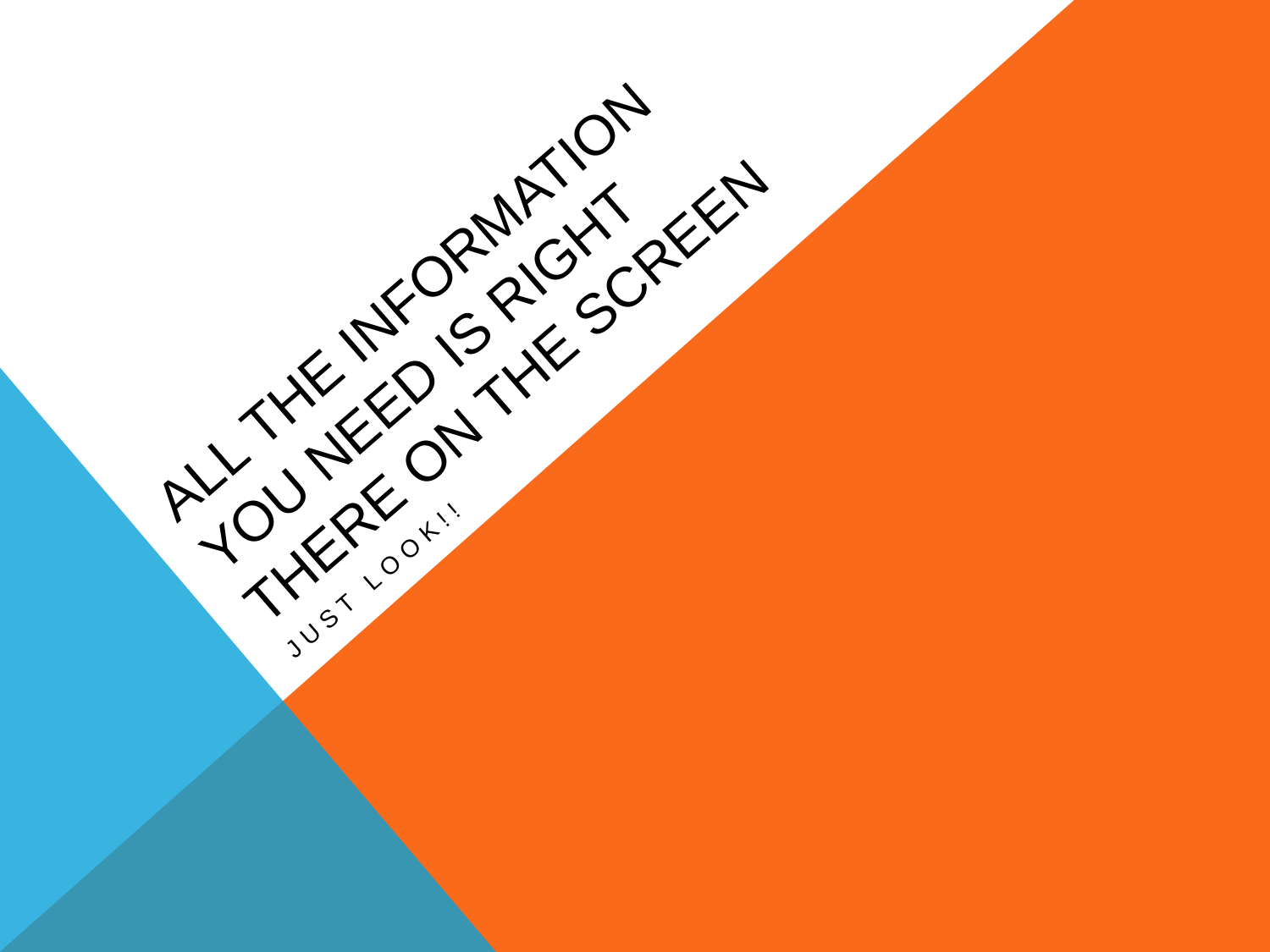

# All the information you need is right there on the screen
Just look!!